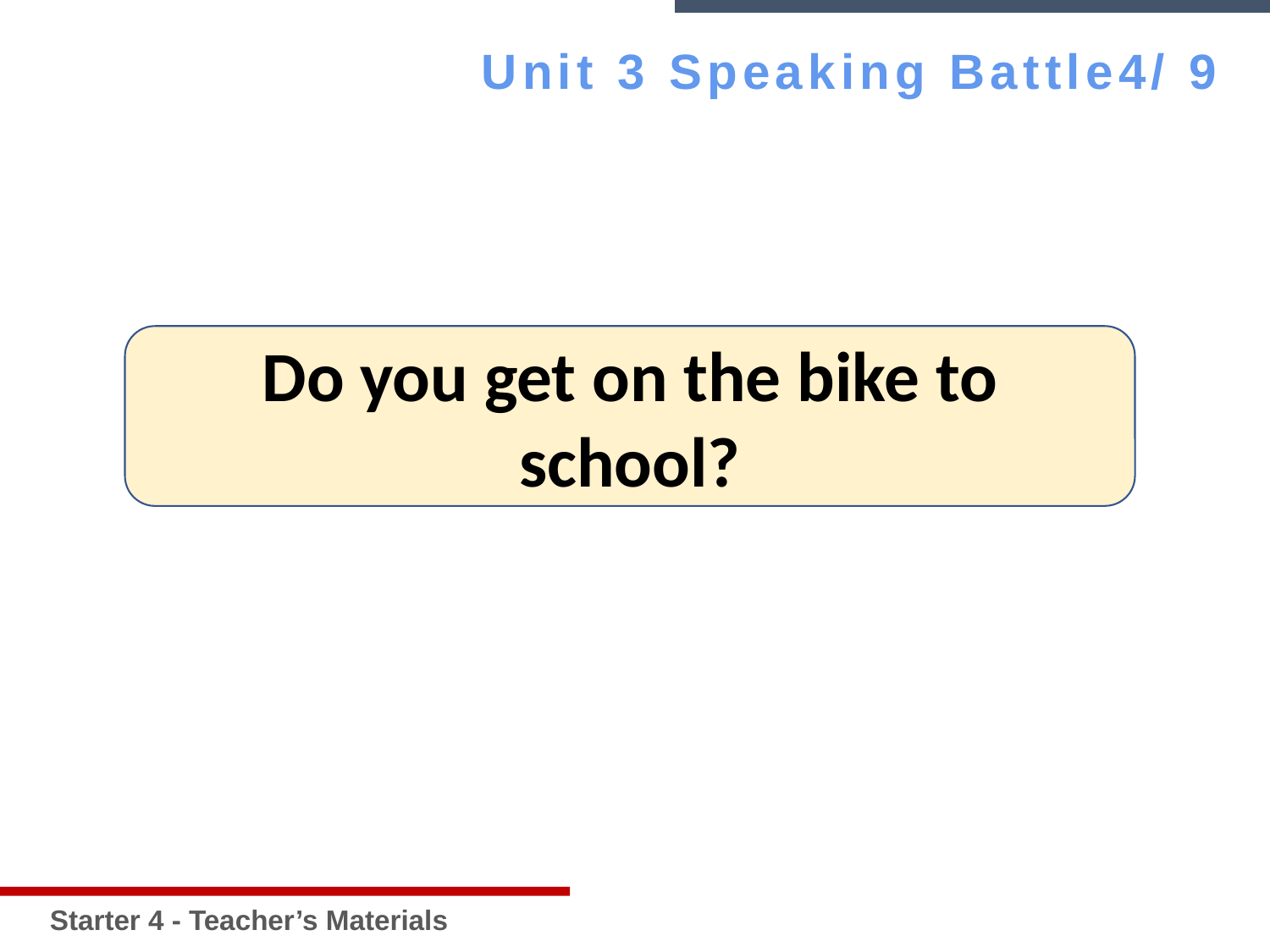

Starter 4 - Teacher’s Materials
Unit 3 Speaking Battle4/ 9
Do you get on the bike to school?